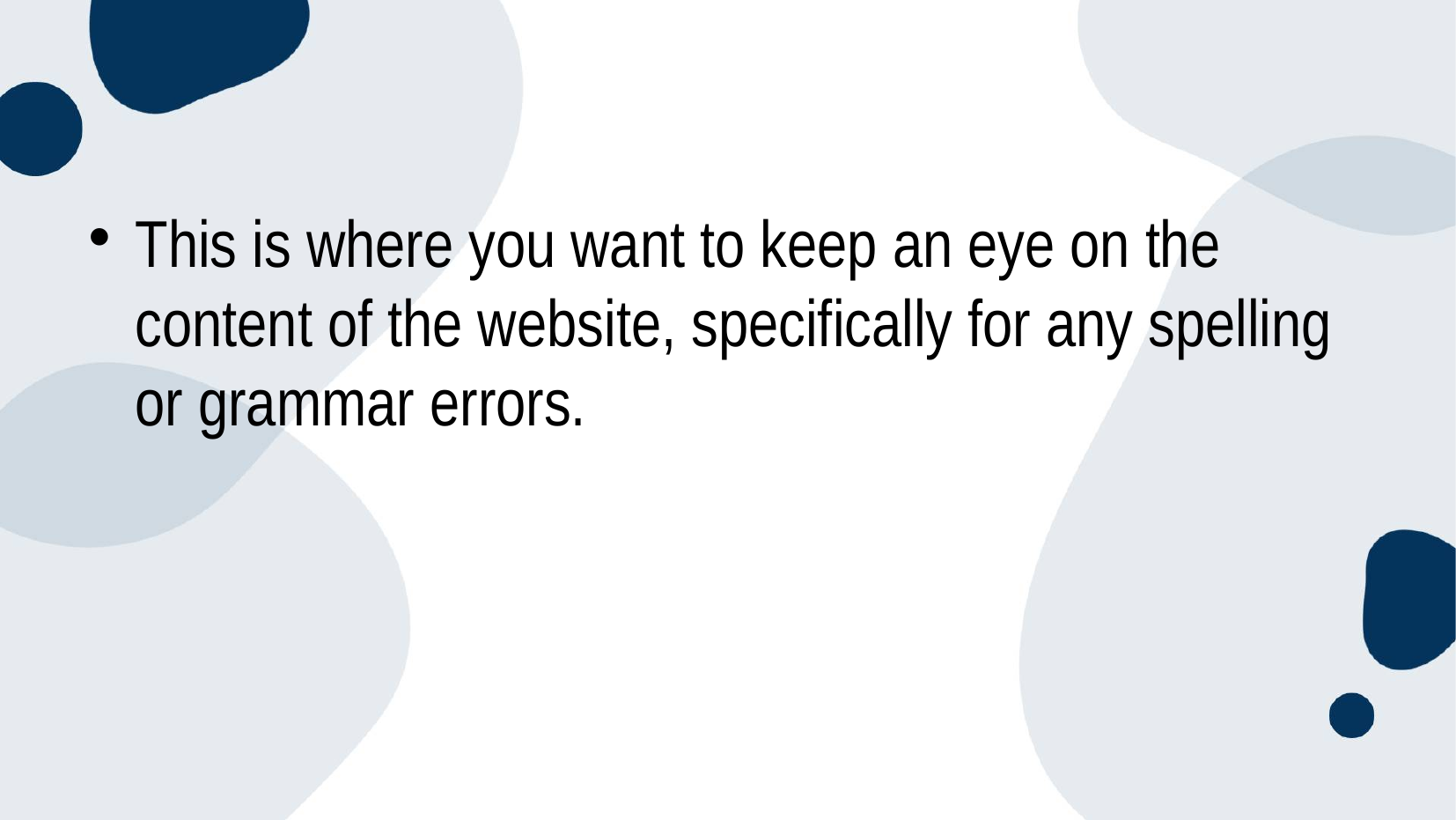

#
This is where you want to keep an eye on the content of the website, specifically for any spelling or grammar errors.